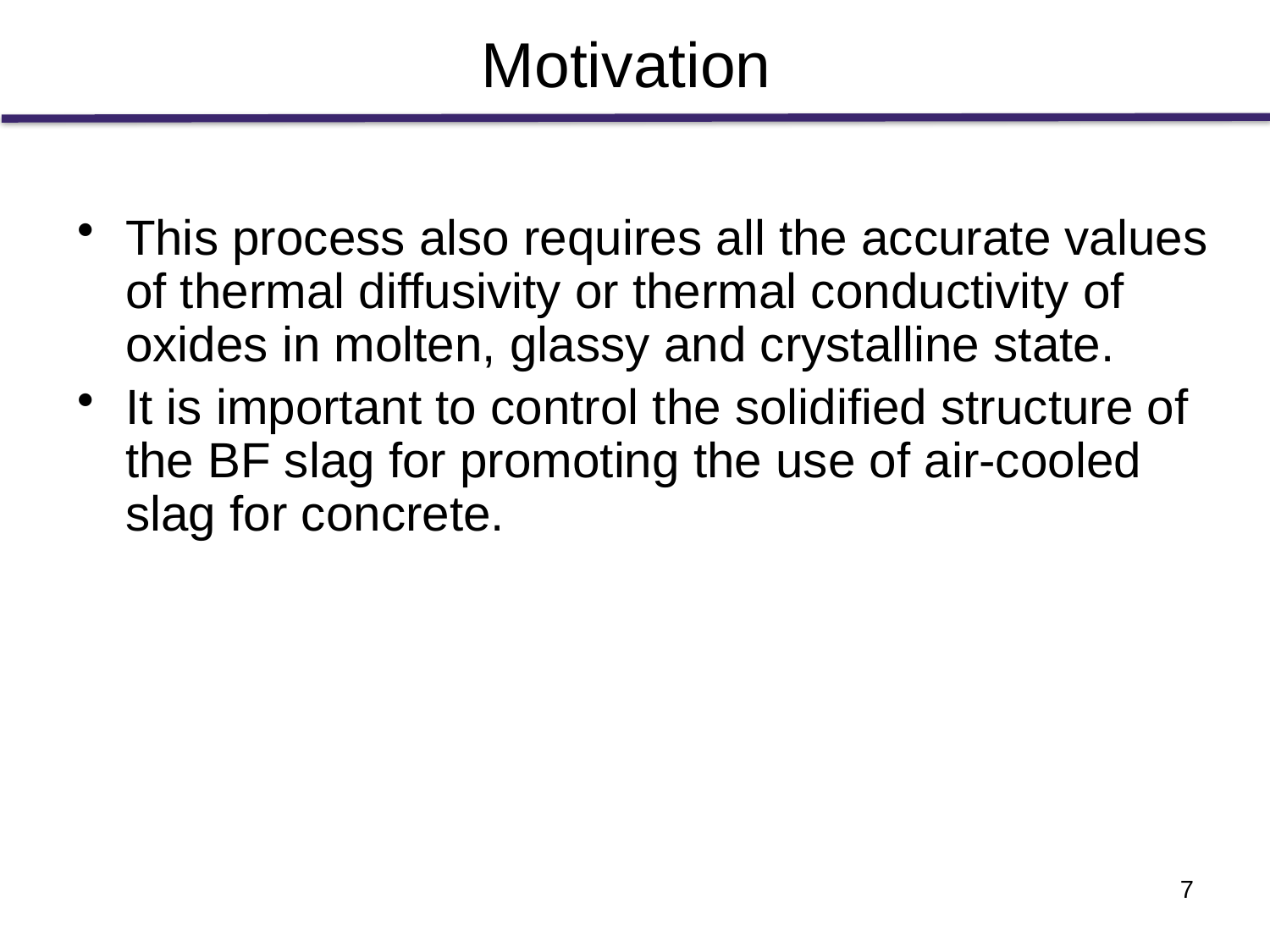

# Motivation
This process also requires all the accurate values of thermal diffusivity or thermal conductivity of oxides in molten, glassy and crystalline state.
It is important to control the solidified structure of the BF slag for promoting the use of air-cooled slag for concrete.
7